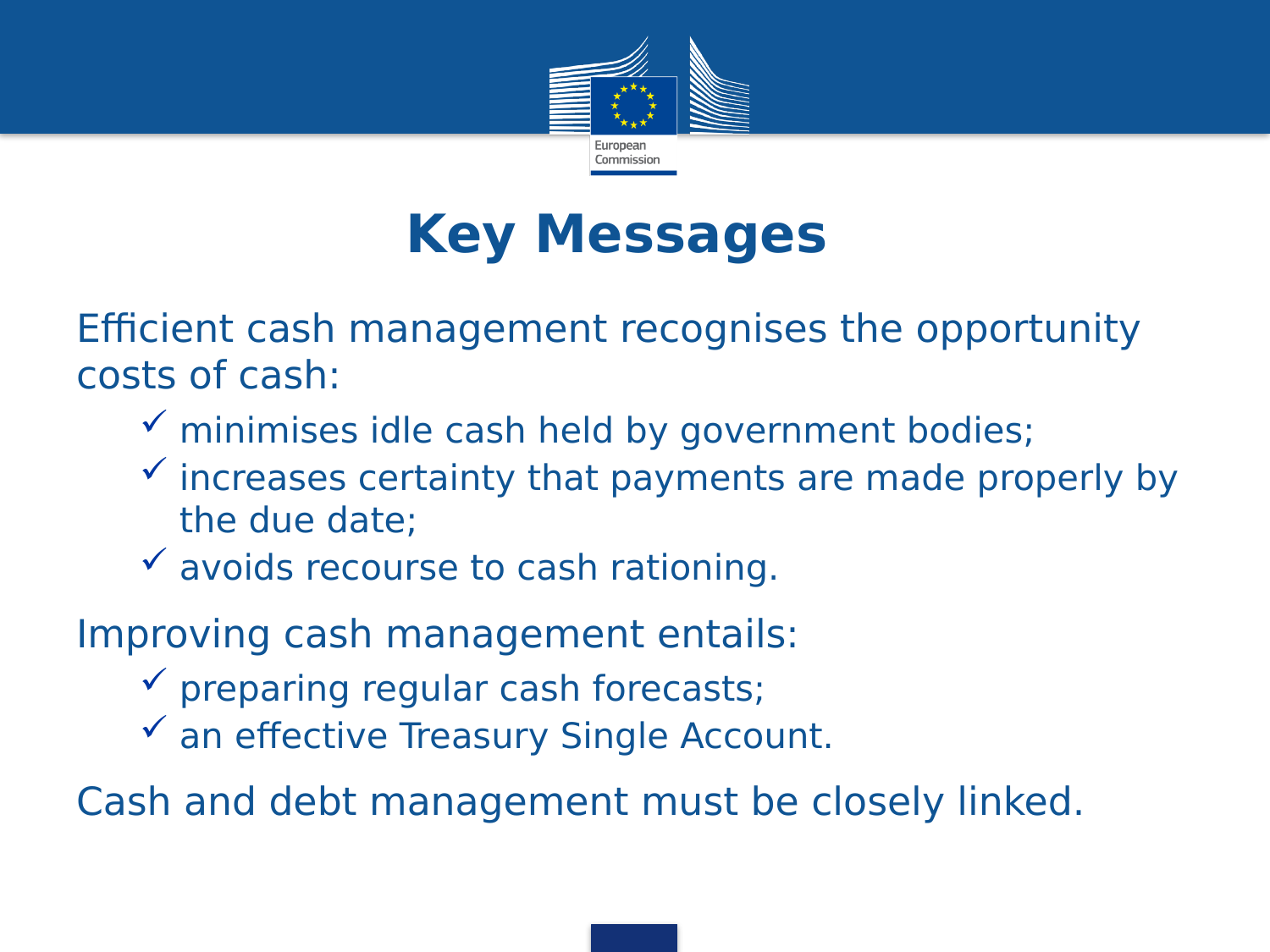

# Key Messages
Efficient cash management recognises the opportunity costs of cash:
minimises idle cash held by government bodies;
increases certainty that payments are made properly by the due date;
avoids recourse to cash rationing.
Improving cash management entails:
preparing regular cash forecasts;
an effective Treasury Single Account.
Cash and debt management must be closely linked.